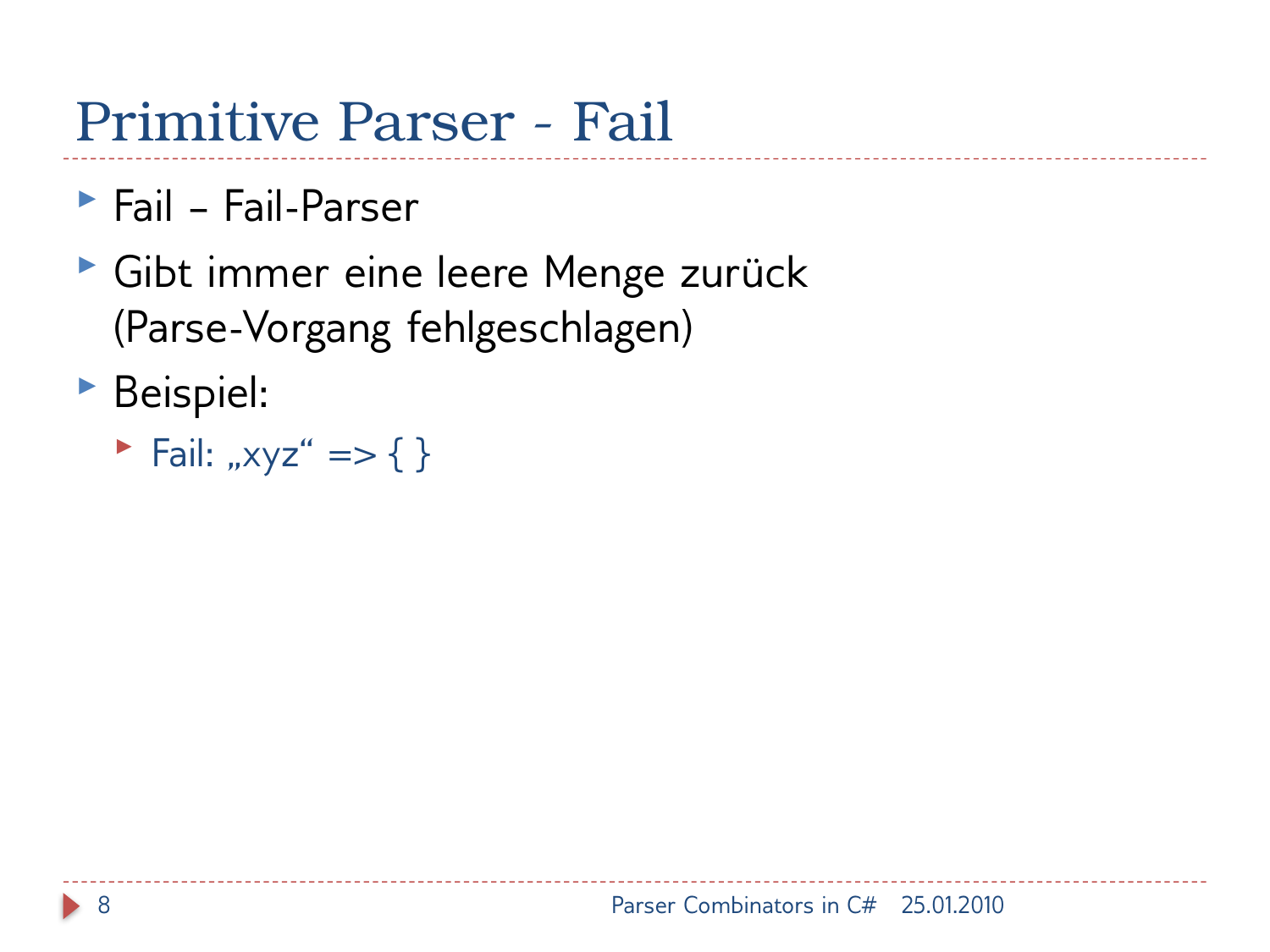

# Primitive Parser - Fail
Fail – Fail-Parser
Gibt immer eine leere Menge zurück
(Parse-Vorgang fehlgeschlagen)
Beispiel:
Fail: „xyz“ => { }
8
Parser Combinators in C#
25.01.2010